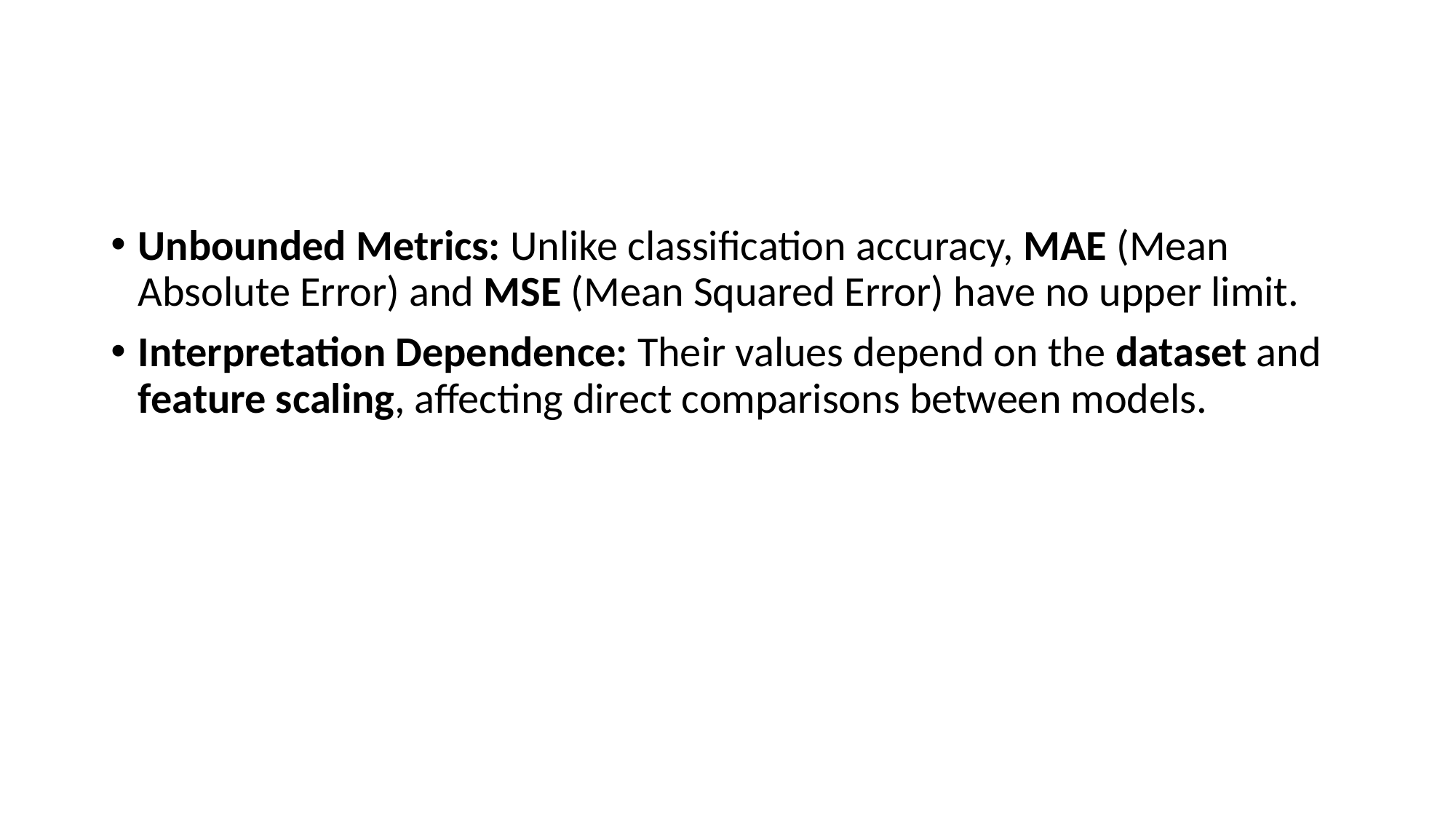

#
Unbounded Metrics: Unlike classification accuracy, MAE (Mean Absolute Error) and MSE (Mean Squared Error) have no upper limit.
Interpretation Dependence: Their values depend on the dataset and feature scaling, affecting direct comparisons between models.